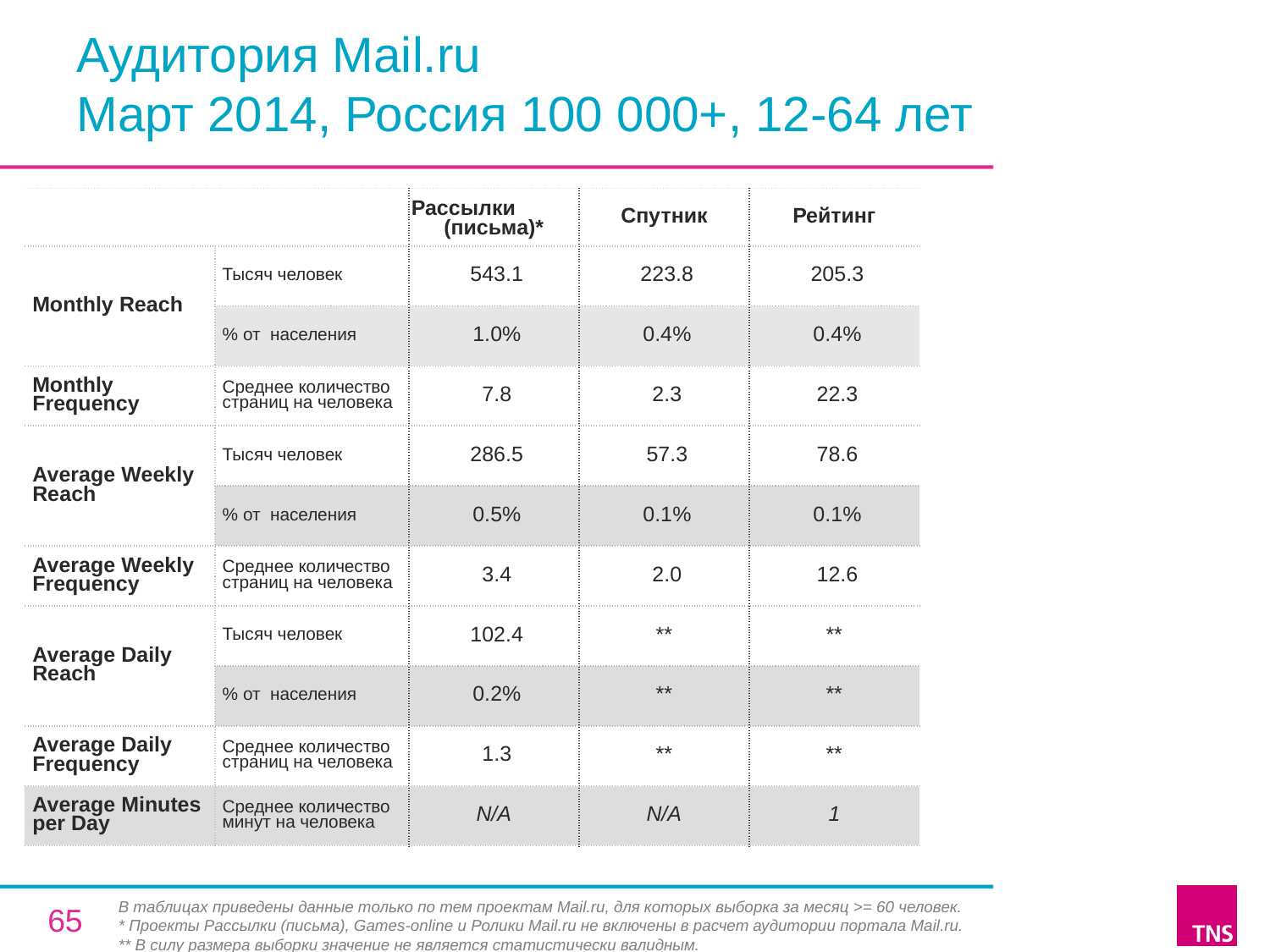

# Аудитория Mail.ru Март 2014, Россия 100 000+, 12-64 лет
|  |  | Рассылки (письма)\* | Спутник | Рейтинг |
| --- | --- | --- | --- | --- |
| Monthly Reach | Тысяч человек | 543.1 | 223.8 | 205.3 |
|  | % от населения | 1.0% | 0.4% | 0.4% |
| Monthly Frequency | Среднее количество страниц на человека | 7.8 | 2.3 | 22.3 |
| Average Weekly Reach | Тысяч человек | 286.5 | 57.3 | 78.6 |
|  | % от населения | 0.5% | 0.1% | 0.1% |
| Average Weekly Frequency | Среднее количество страниц на человека | 3.4 | 2.0 | 12.6 |
| Average Daily Reach | Тысяч человек | 102.4 | \*\* | \*\* |
|  | % от населения | 0.2% | \*\* | \*\* |
| Average Daily Frequency | Среднее количество страниц на человека | 1.3 | \*\* | \*\* |
| Average Minutes per Day | Среднее количество минут на человека | N/A | N/A | 1 |
В таблицах приведены данные только по тем проектам Mail.ru, для которых выборка за месяц >= 60 человек.
* Проекты Рассылки (письма), Games-online и Ролики Mail.ru не включены в расчет аудитории портала Mail.ru.
** В силу размера выборки значение не является статистически валидным.
65